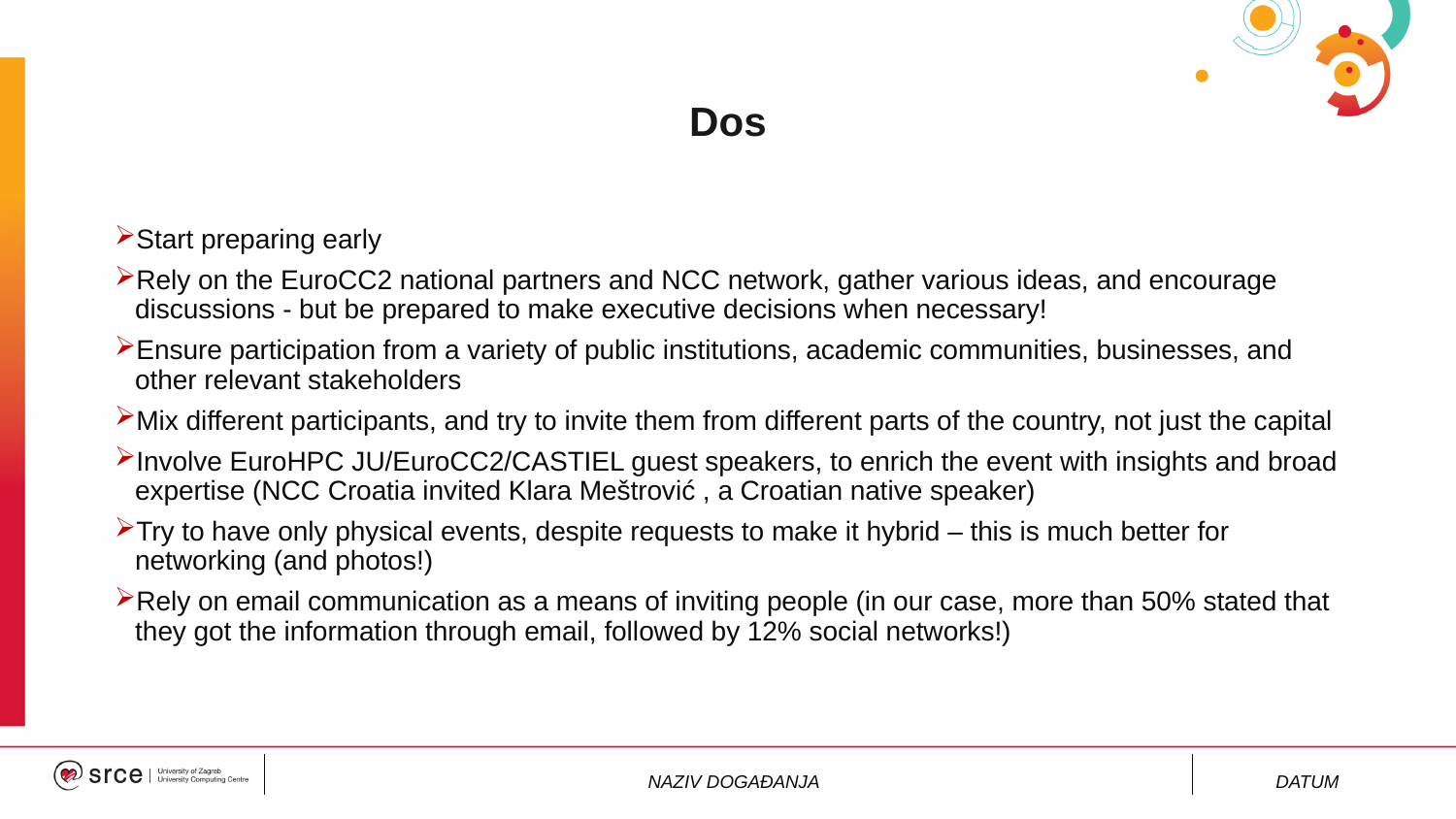

# Dos
Start preparing early
Rely on the EuroCC2 national partners and NCC network, gather various ideas, and encourage discussions - but be prepared to make executive decisions when necessary!
Ensure participation from a variety of public institutions, academic communities, businesses, and other relevant stakeholders
Mix different participants, and try to invite them from different parts of the country, not just the capital
Involve EuroHPC JU/EuroCC2/CASTIEL guest speakers, to enrich the event with insights and broad expertise (NCC Croatia invited Klara Meštrović , a Croatian native speaker)
Try to have only physical events, despite requests to make it hybrid – this is much better for networking (and photos!)
Rely on email communication as a means of inviting people (in our case, more than 50% stated that they got the information through email, followed by 12% social networks!)

NAZIV DOGAĐANJA
DATUM